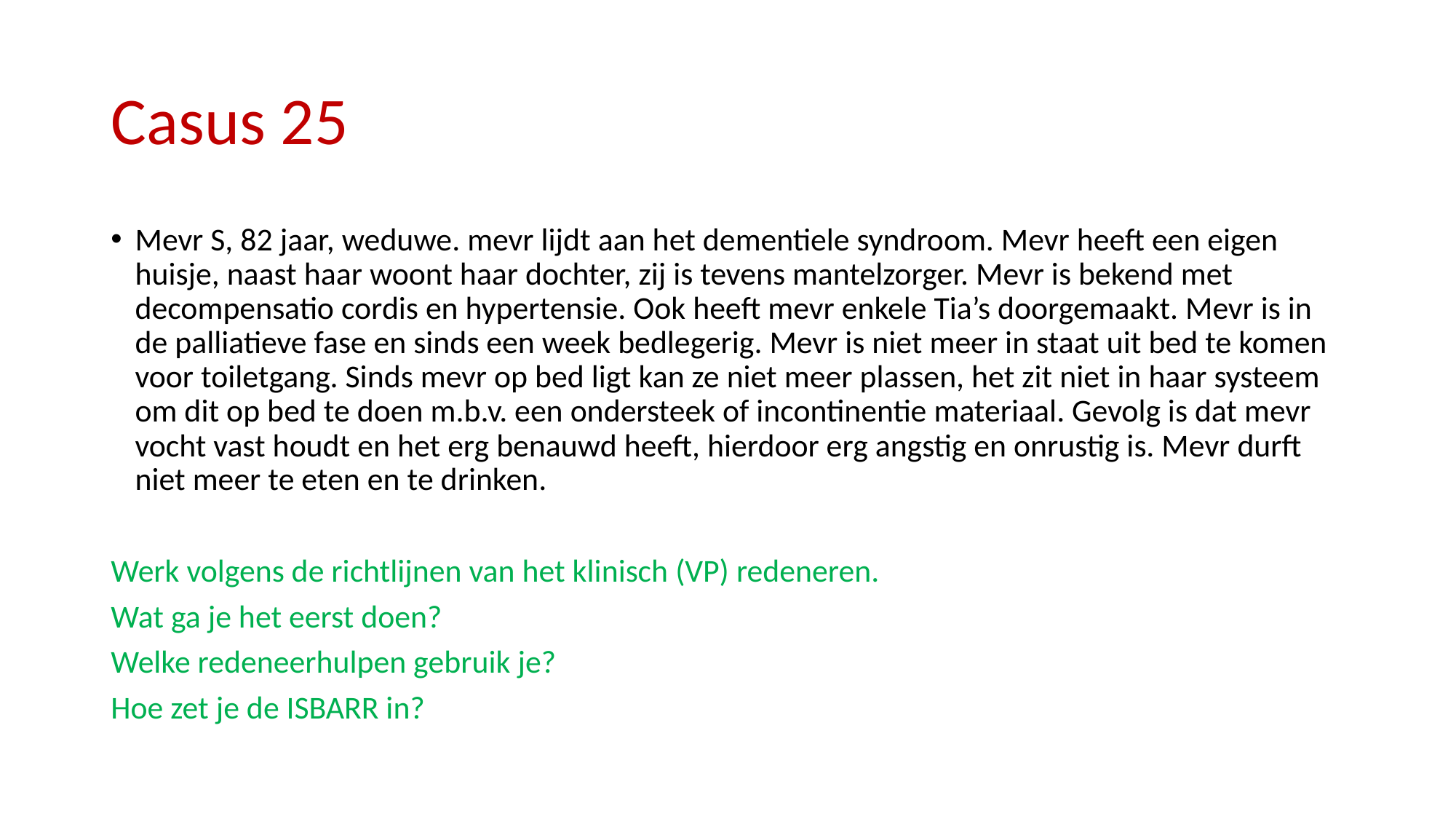

# Casus 25
Mevr S, 82 jaar, weduwe. mevr lijdt aan het dementiele syndroom. Mevr heeft een eigen huisje, naast haar woont haar dochter, zij is tevens mantelzorger. Mevr is bekend met decompensatio cordis en hypertensie. Ook heeft mevr enkele Tia’s doorgemaakt. Mevr is in de palliatieve fase en sinds een week bedlegerig. Mevr is niet meer in staat uit bed te komen voor toiletgang. Sinds mevr op bed ligt kan ze niet meer plassen, het zit niet in haar systeem om dit op bed te doen m.b.v. een ondersteek of incontinentie materiaal. Gevolg is dat mevr vocht vast houdt en het erg benauwd heeft, hierdoor erg angstig en onrustig is. Mevr durft niet meer te eten en te drinken.

Werk volgens de richtlijnen van het klinisch (VP) redeneren.
Wat ga je het eerst doen?
Welke redeneerhulpen gebruik je?
Hoe zet je de ISBARR in?